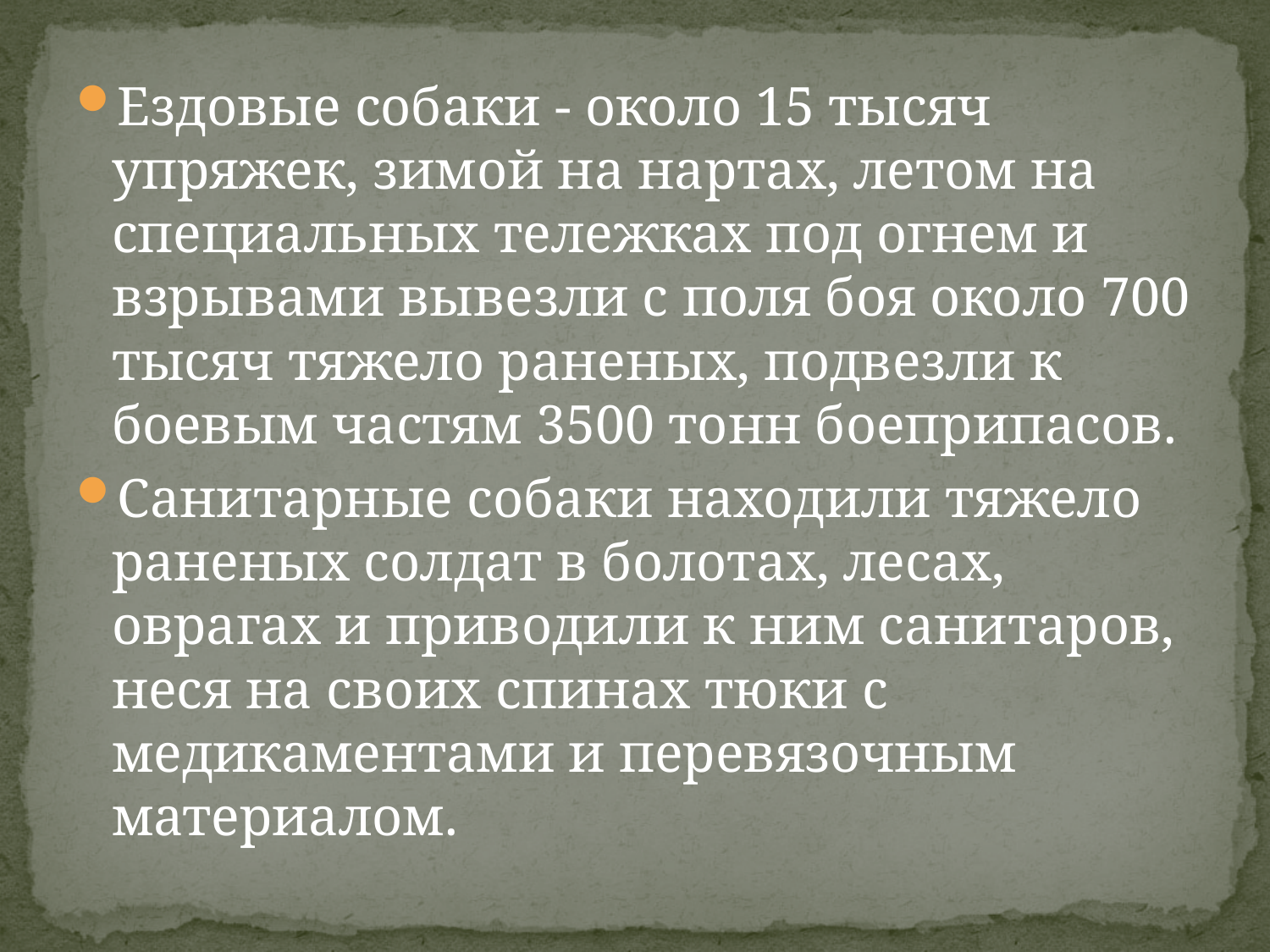

Ездовые собаки - около 15 тысяч упряжек, зимой на нартах, летом на специальных тележках под огнем и взрывами вывезли с поля боя около 700 тысяч тяжело раненых, подвезли к боевым частям 3500 тонн боеприпасов.
Санитарные собаки находили тяжело раненых солдат в болотах, лесах, оврагах и приводили к ним санитаров, неся на своих спинах тюки с медикаментами и перевязочным материалом.